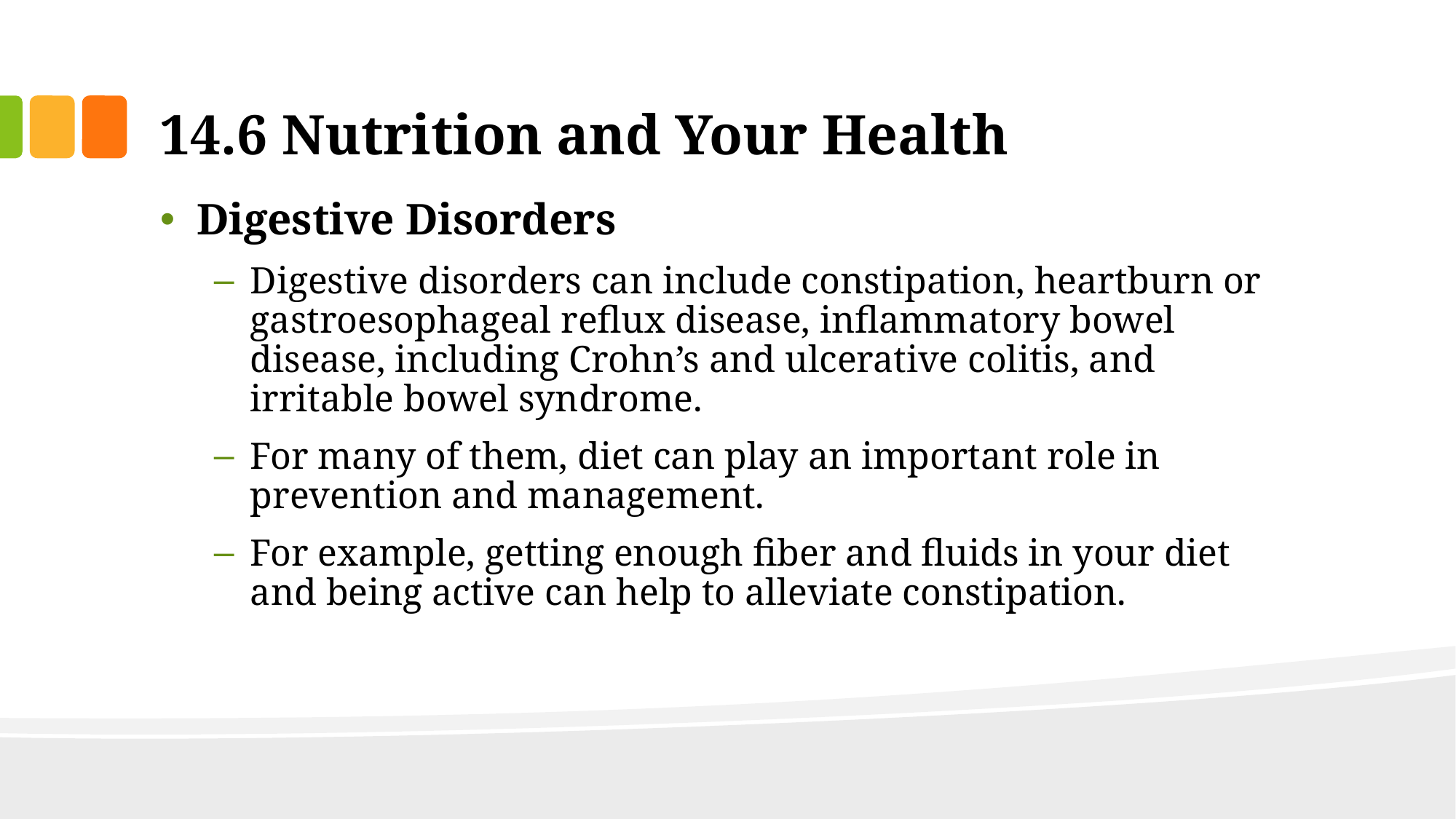

# 14.6 Nutrition and Your Health
Digestive Disorders
Digestive disorders can include constipation, heartburn or gastroesophageal reflux disease, inflammatory bowel disease, including Crohn’s and ulcerative colitis, and irritable bowel syndrome.
For many of them, diet can play an important role in prevention and management.
For example, getting enough fiber and fluids in your diet and being active can help to alleviate constipation.